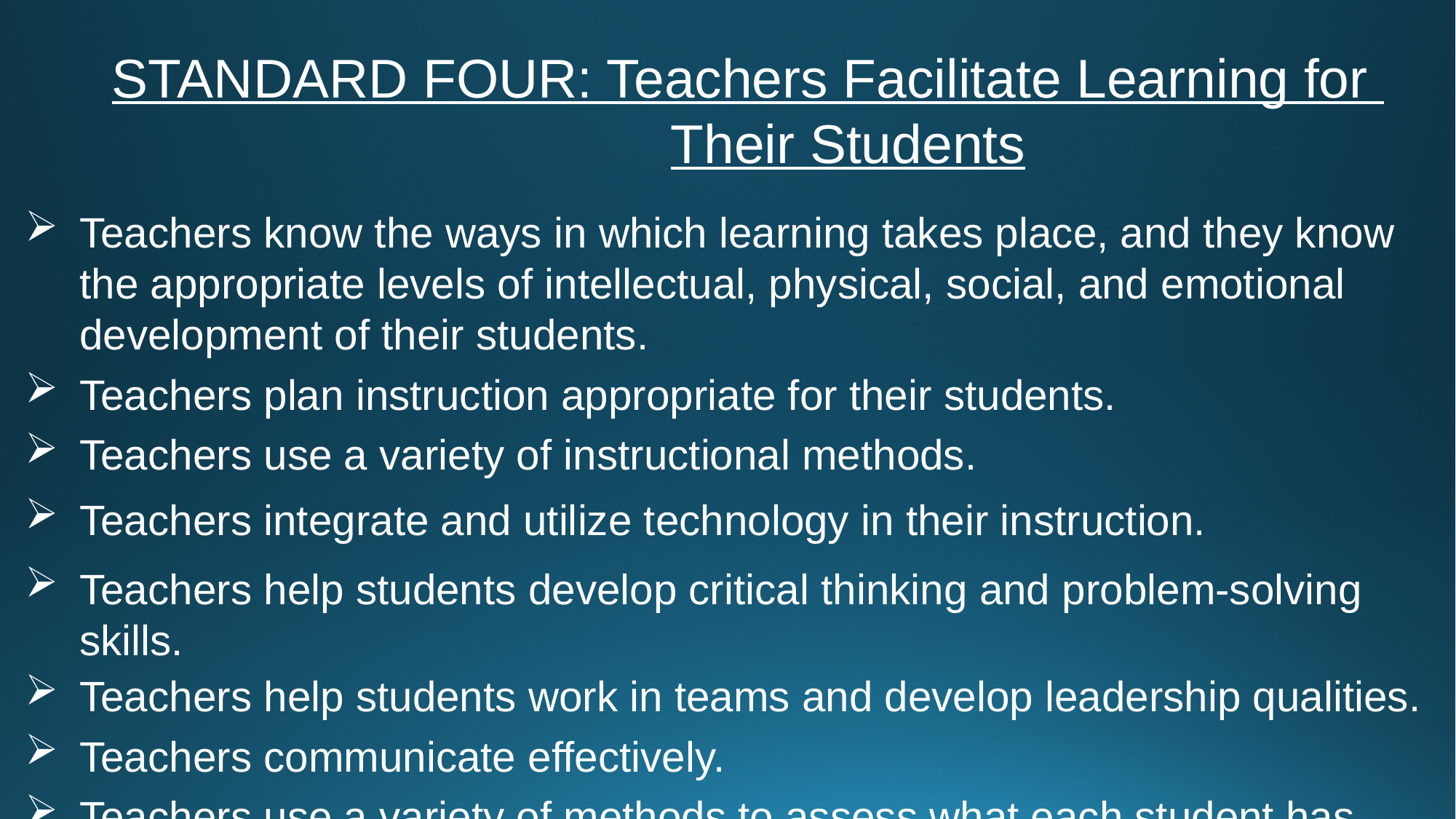

STANDARD FOUR: Teachers Facilitate Learning for
                                     Their Students
Teachers know the ways in which learning takes place, and they know the appropriate levels of intellectual, physical, social, and emotional development of their students.

Teachers plan instruction appropriate for their students.

Teachers use a variety of instructional methods.

Teachers integrate and utilize technology in their instruction.

Teachers help students develop critical thinking and problem-solving skills.

Teachers help students work in teams and develop leadership qualities.

Teachers communicate effectively.

Teachers use a variety of methods to assess what each student has learned